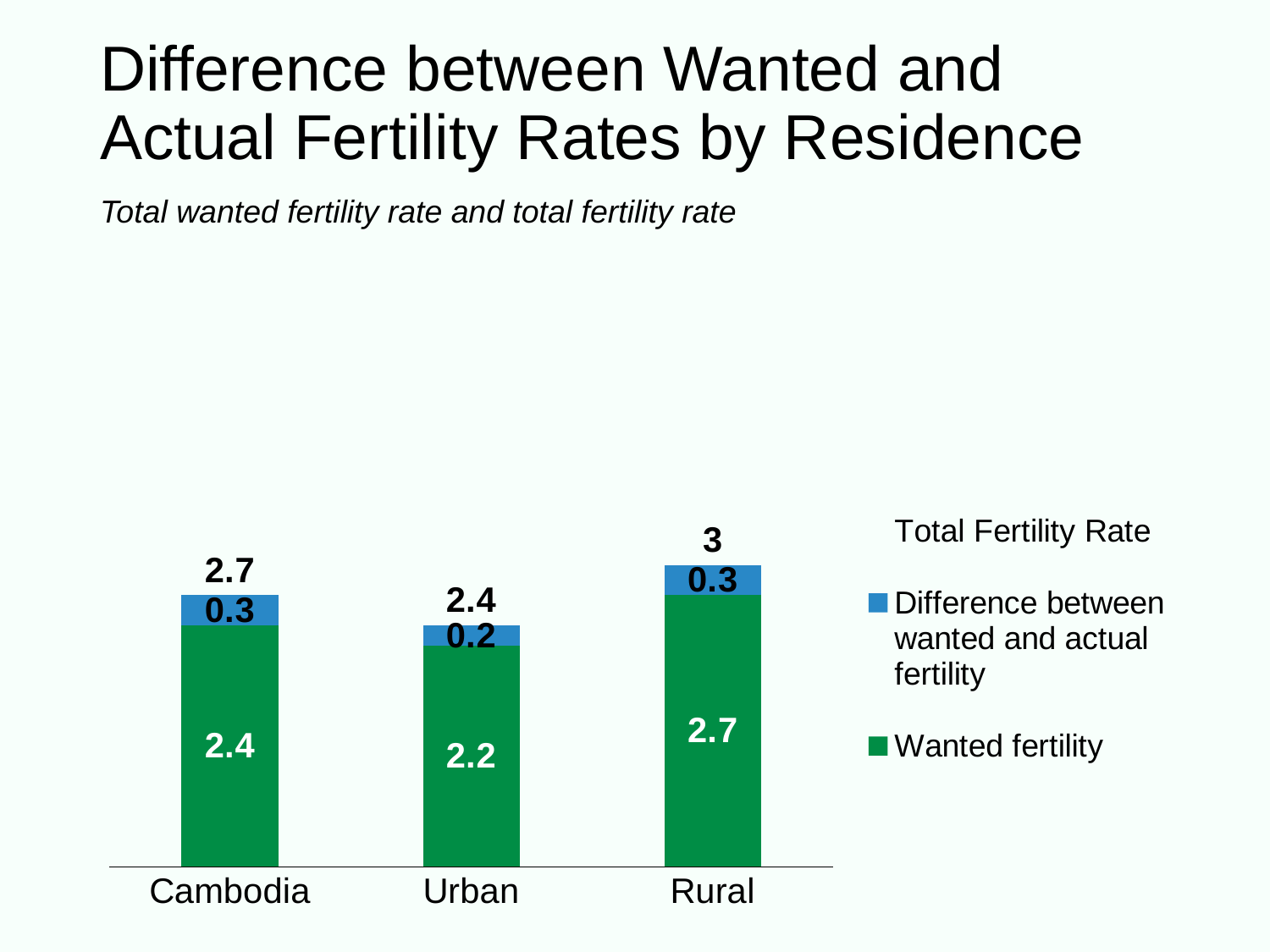

# Difference between Wanted and Actual Fertility Rates by Residence
Total wanted fertility rate and total fertility rate

### Chart

| Category | Wanted fertility | Difference between wanted and actual fertility | Total Fertility Rate |
|---|---|---|---|
| Cambodia | 2.4 | 0.30000000000000027 | 2.7 |
| Urban | 2.2 | 0.19999999999999973 | 2.4 |
| Rural | 2.7 | 0.2999999999999998 | 3.0 |